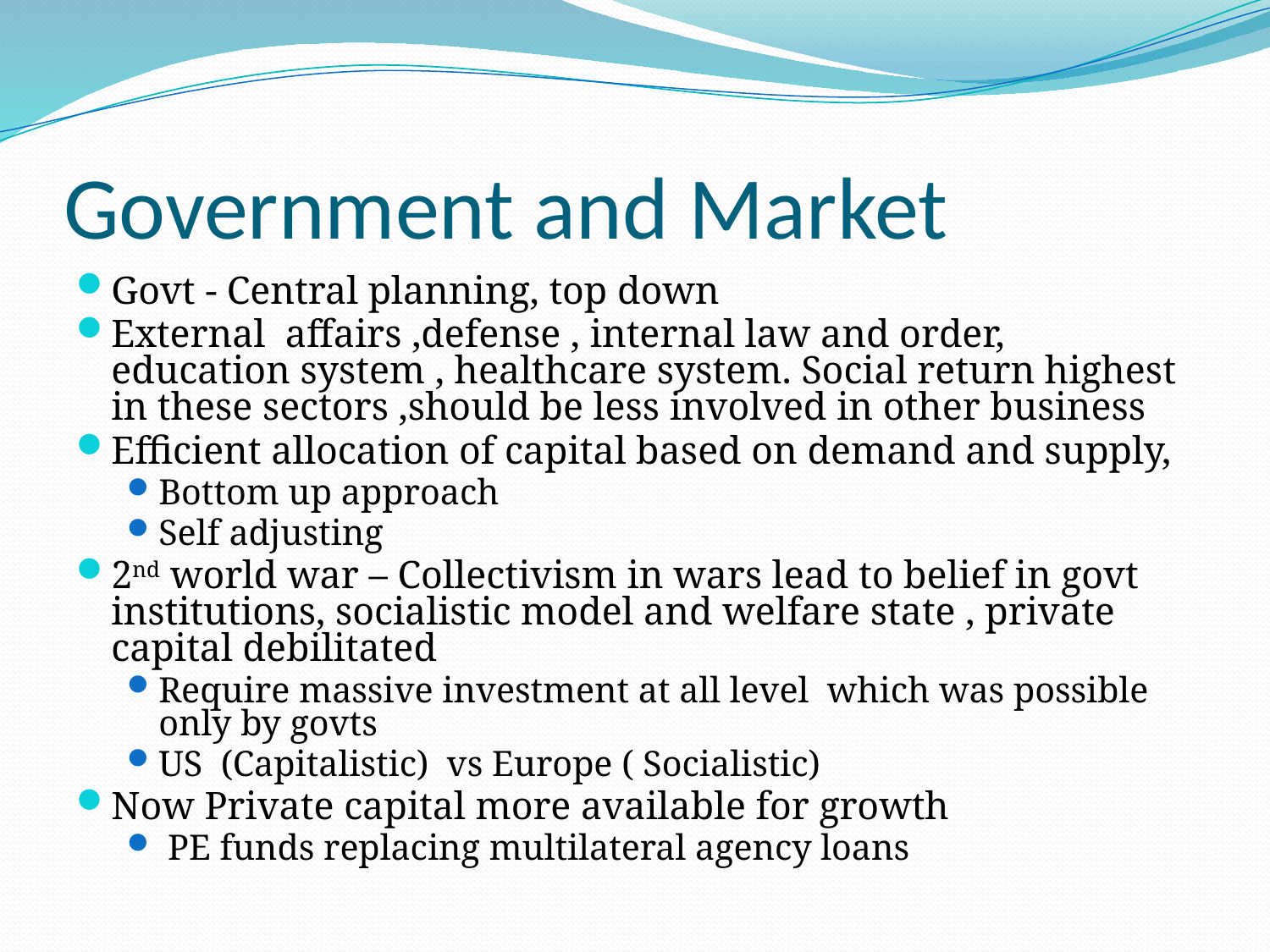

# Government and Market
Govt - Central planning, top down
External  affairs ,defense , internal law and order, education system , healthcare system. Social return highest in these sectors ,should be less involved in other business
Efficient allocation of capital based on demand and supply,
Bottom up approach
Self adjusting
2nd world war – Collectivism in wars lead to belief in govt institutions, socialistic model and welfare state , private capital debilitated
Require massive investment at all level  which was possible only by govts
US  (Capitalistic)  vs Europe ( Socialistic)
Now Private capital more available for growth
 PE funds replacing multilateral agency loans